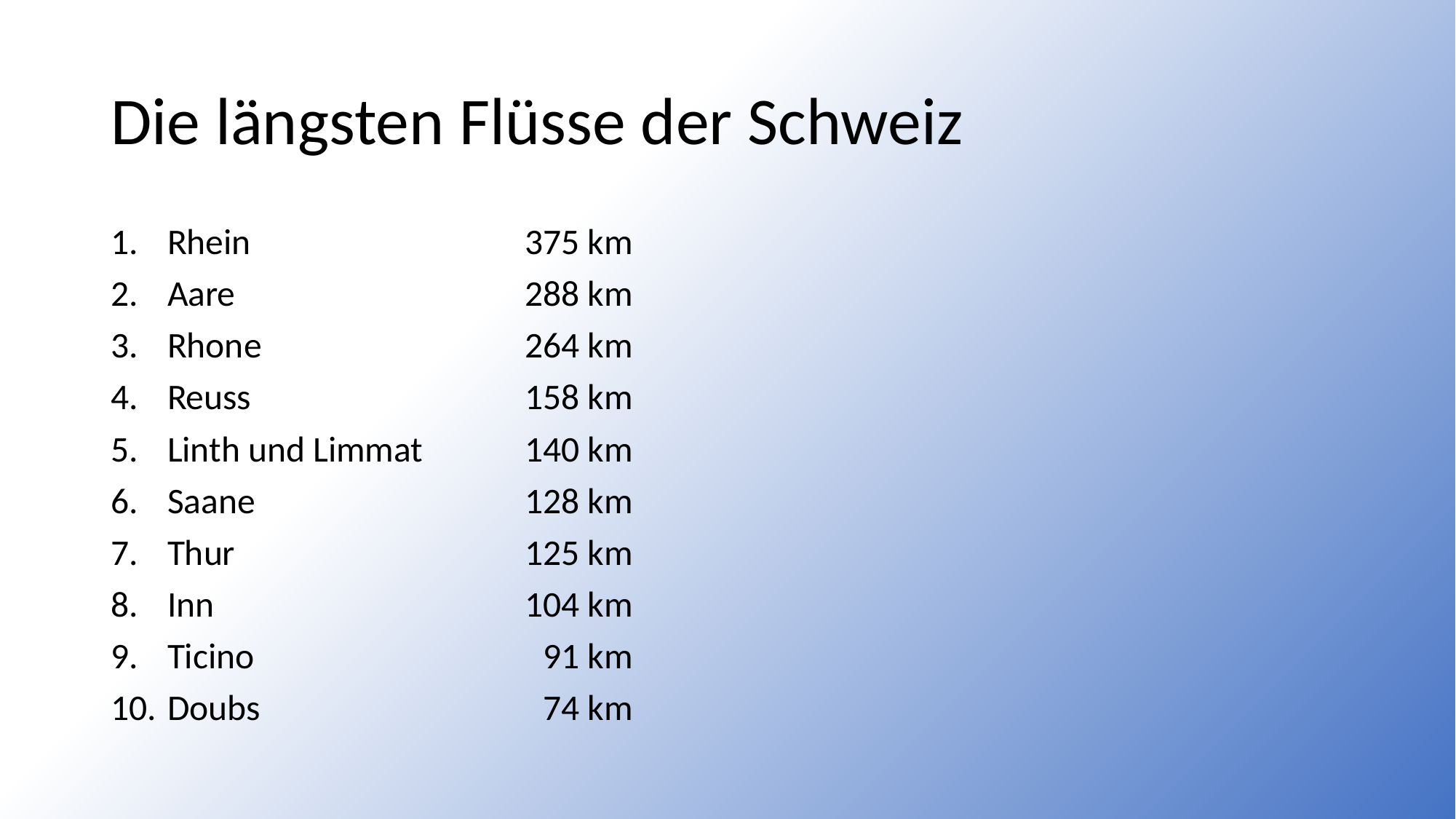

# Die längsten Flüsse der Schweiz
Rhein 	375 km
Aare 	288 km
Rhone 	264 km
Reuss 	158 km
Linth und Limmat 	140 km
Saane 	128 km
Thur 	125 km
Inn 	104 km
Ticino 	91 km
Doubs 	74 km